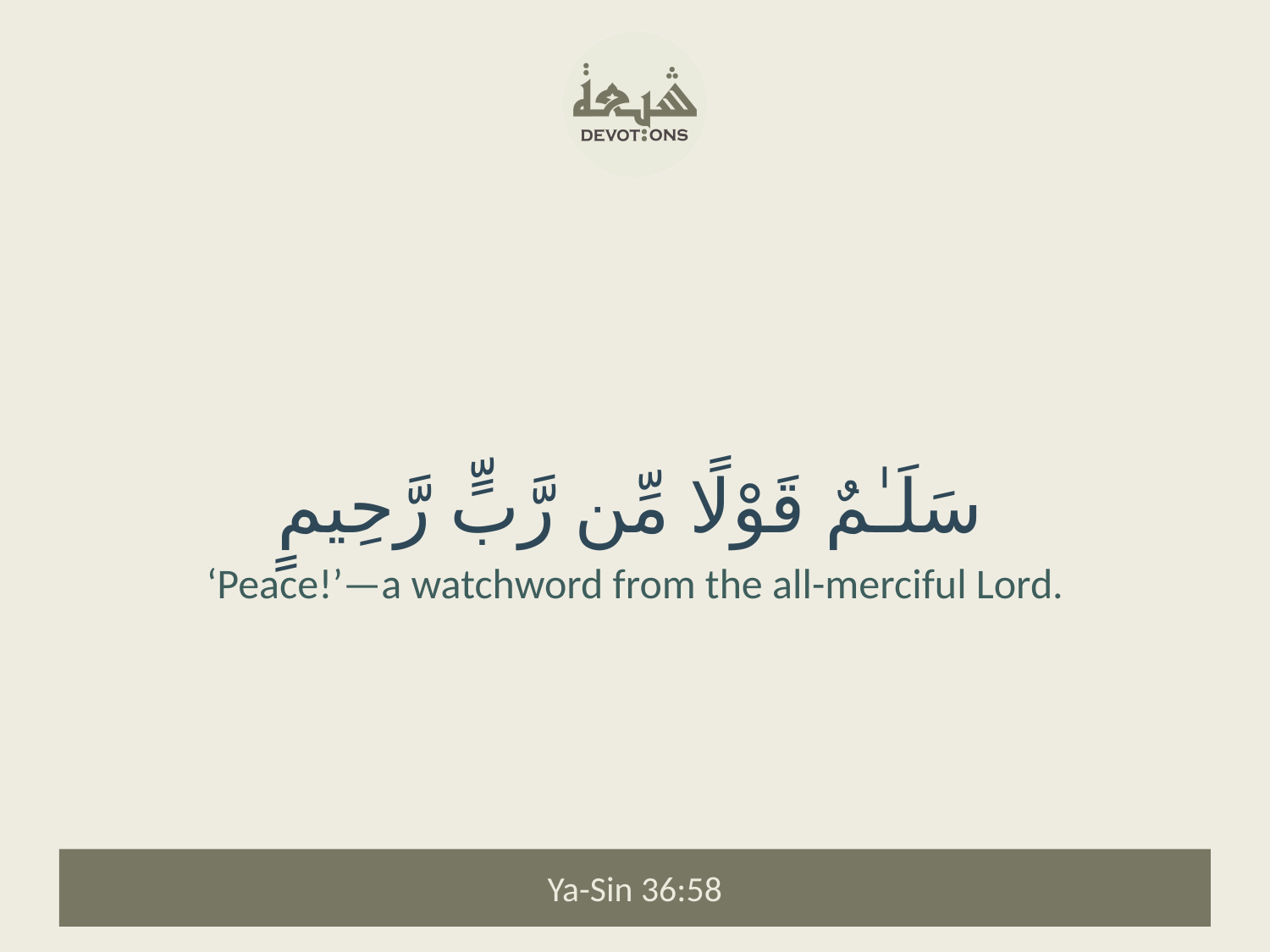

سَلَـٰمٌ قَوْلًا مِّن رَّبٍّ رَّحِيمٍ
‘Peace!’—a watchword from the all-merciful Lord.
Ya-Sin 36:58